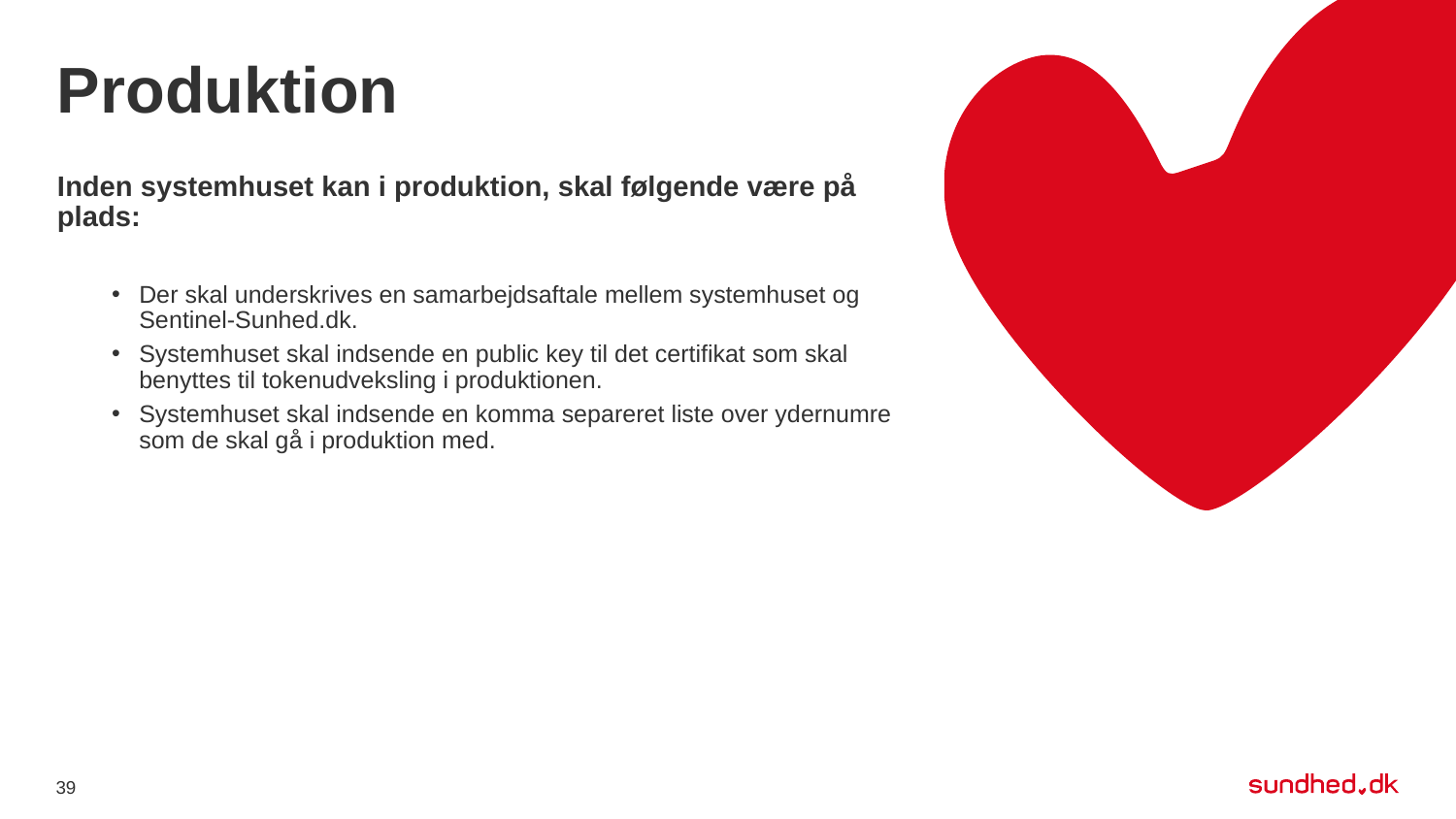

# Produktion
Inden systemhuset kan i produktion, skal følgende være på plads:

Der skal underskrives en samarbejdsaftale mellem systemhuset og Sentinel-Sunhed.dk.
Systemhuset skal indsende en public key til det certifikat som skal benyttes til tokenudveksling i produktionen.
Systemhuset skal indsende en komma separeret liste over ydernumre som de skal gå i produktion med.